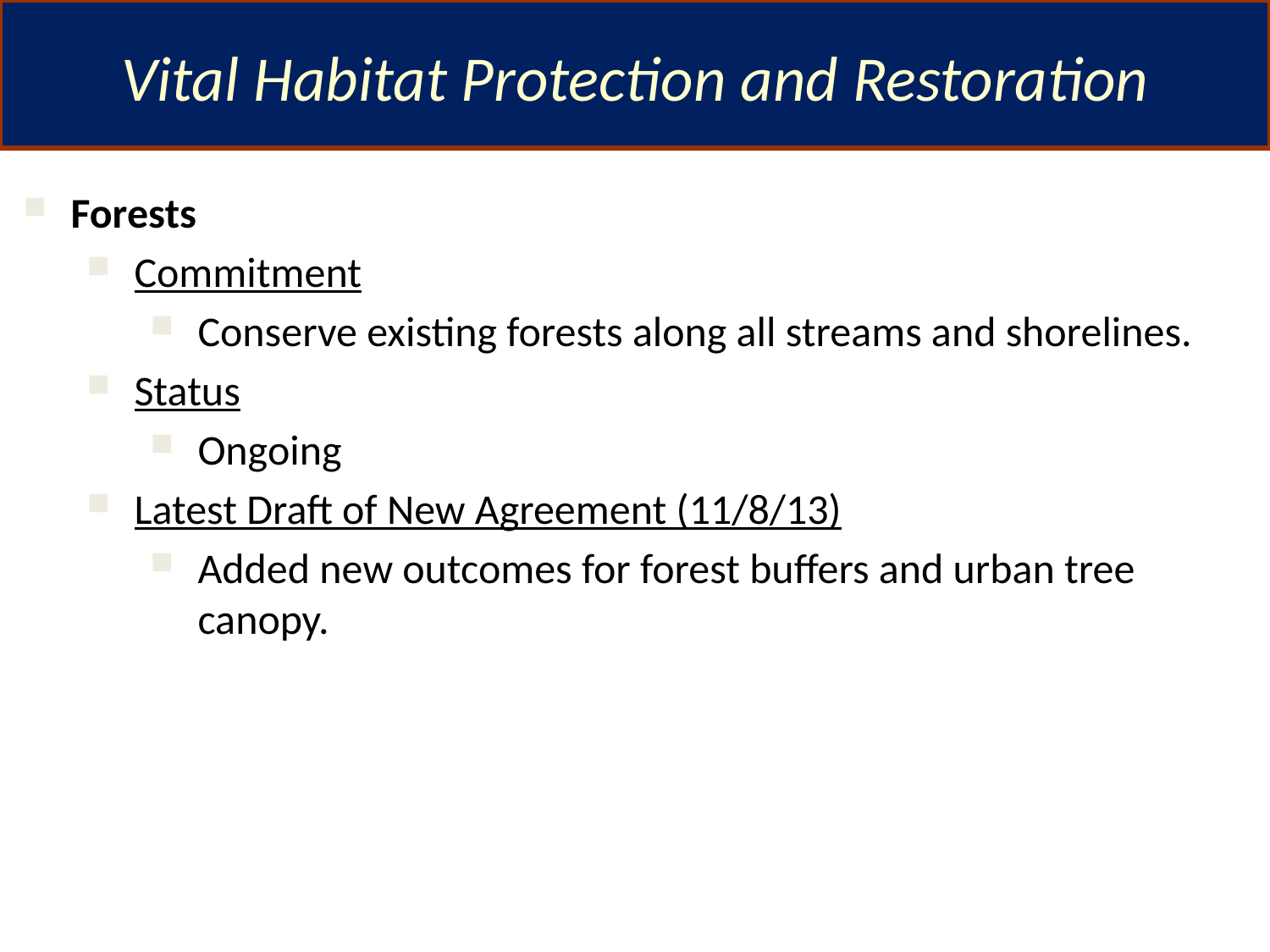

Vital Habitat Protection and Restoration
Forests
Commitment
Conserve existing forests along all streams and shorelines.
Status
Ongoing
Latest Draft of New Agreement (11/8/13)
Added new outcomes for forest buffers and urban tree canopy.